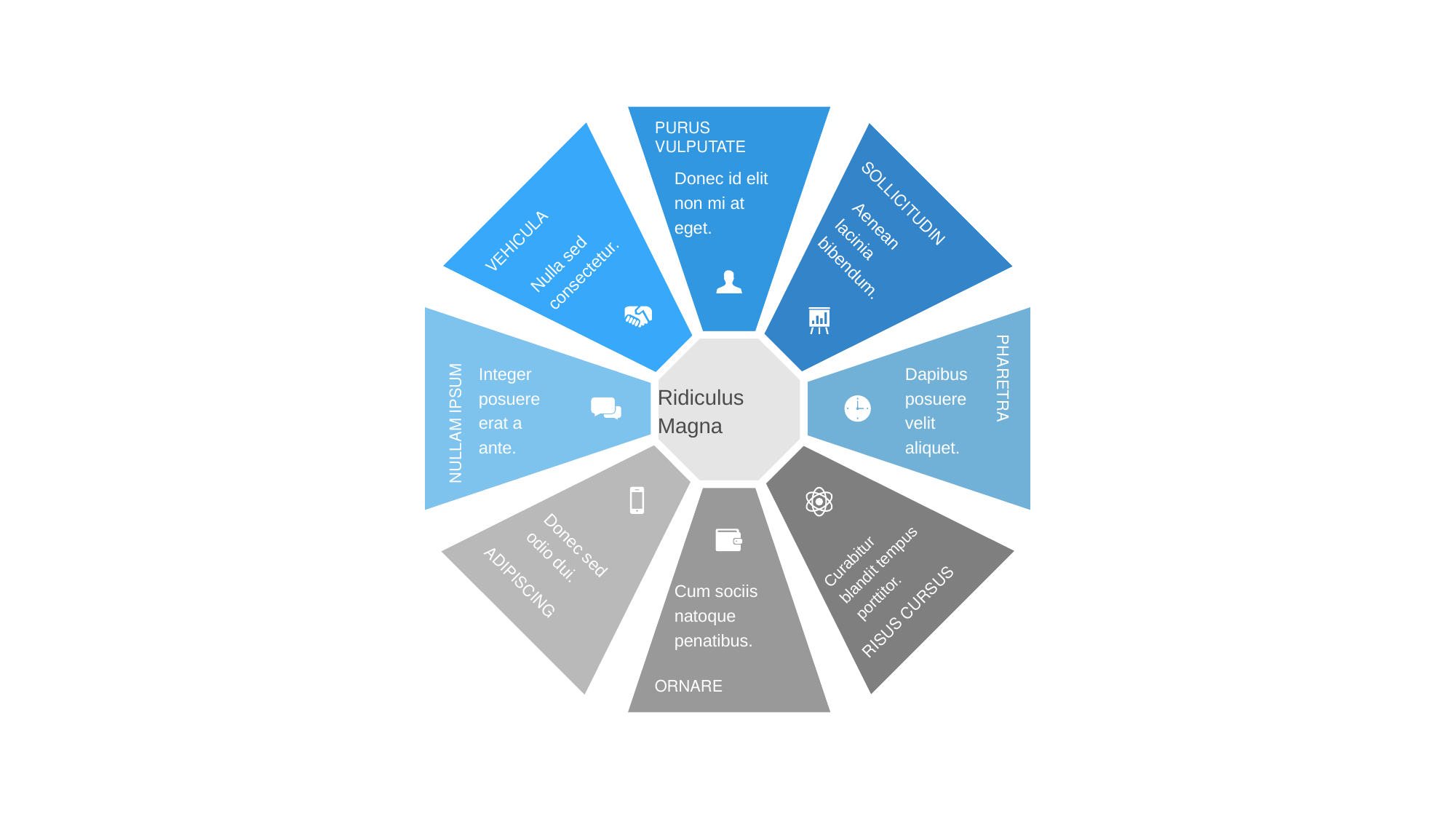

Purus Vulputate
Donec id elit non mi at eget.

Vehicula
Nulla sed consectetur.

Sollicitudin
Aenean lacinia bibendum.

Integer posuere erat a ante.
Nullam Ipsum

Dapibus posuere velit aliquet.

Pharetra

Curabitur blandit tempus porttitor.
Risus Cursus

Donec sed odio dui.
Adipiscing

Cum sociis natoque penatibus.
Ornare
Ridiculus Magna